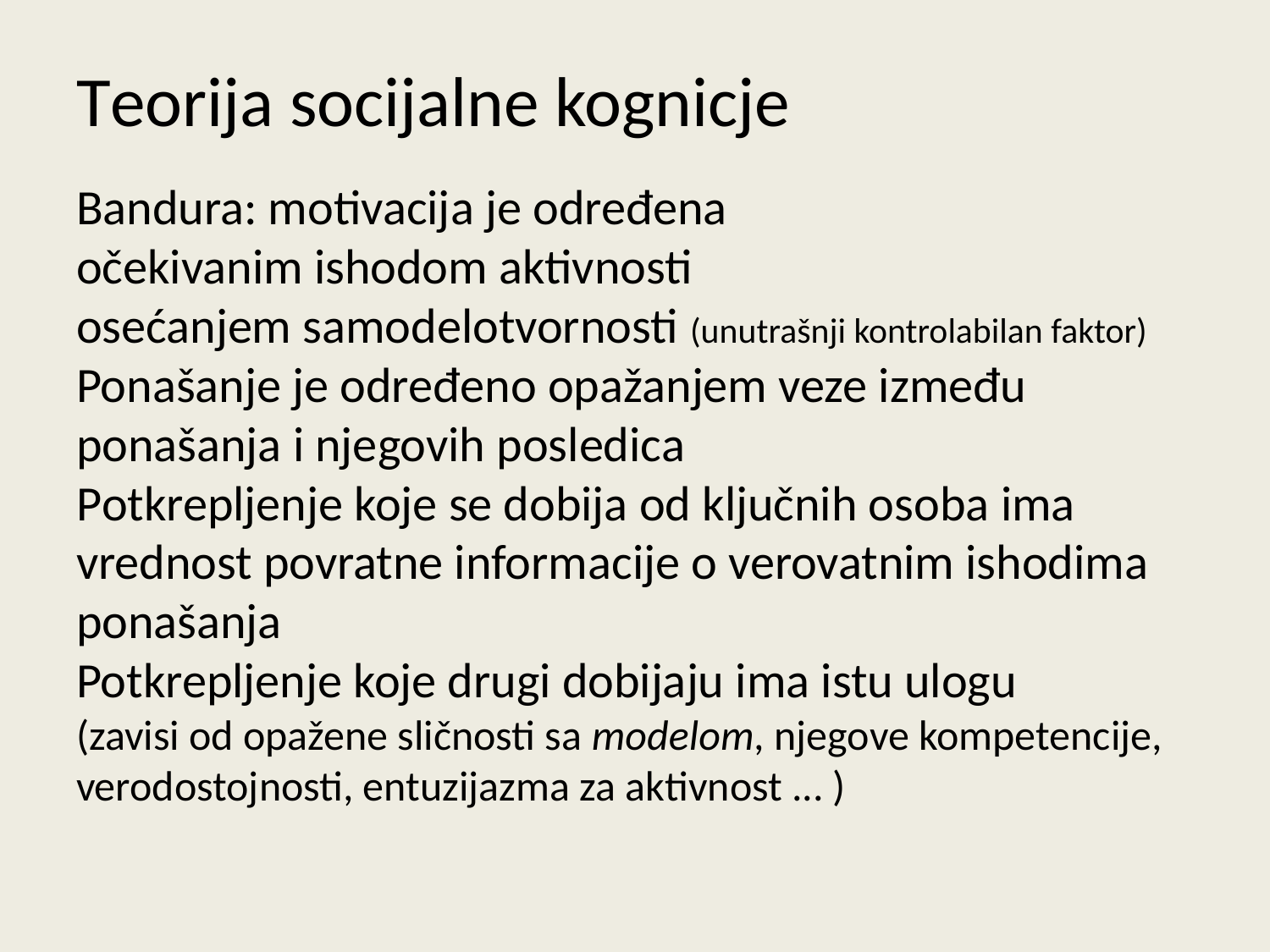

# Teorija socijalne kognicje
Bandura: motivacija je određena
očekivanim ishodom aktivnosti
osećanjem samodelotvornosti (unutrašnji kontrolabilan faktor)
Ponašanje je određeno opažanjem veze između ponašanja i njegovih posledica
Potkrepljenje koje se dobija od ključnih osoba ima
vrednost povratne informacije o verovatnim ishodima
ponašanja
Potkrepljenje koje drugi dobijaju ima istu ulogu
(zavisi od opažene sličnosti sa modelom, njegove kompetencije, verodostojnosti, entuzijazma za aktivnost ... )